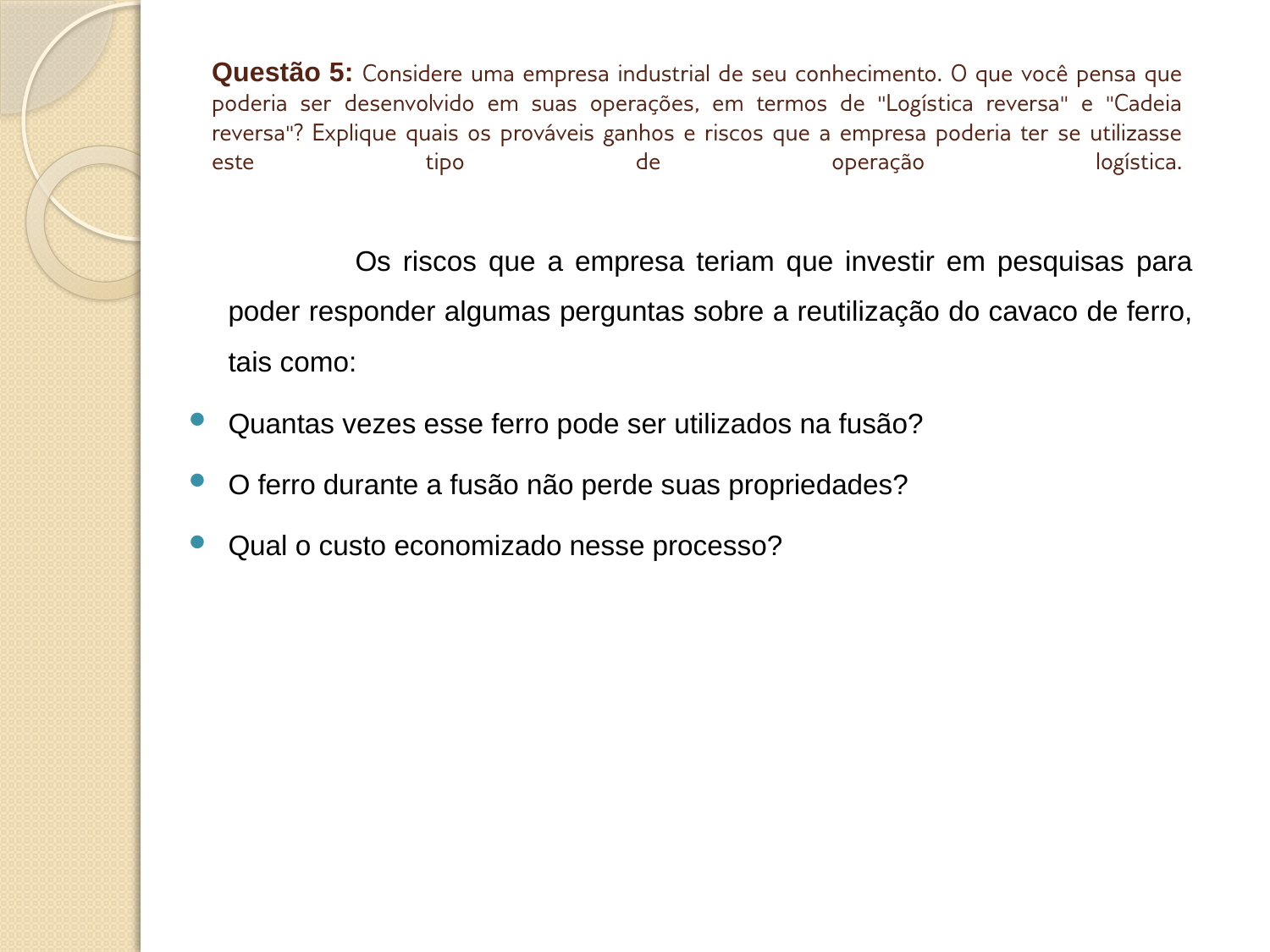

# Questão 5: Considere uma empresa industrial de seu conhecimento. O que você pensa que poderia ser desenvolvido em suas operações, em termos de "Logística reversa" e "Cadeia reversa"? Explique quais os prováveis ganhos e riscos que a empresa poderia ter se utilizasse este tipo de operação logística.
		Os riscos que a empresa teriam que investir em pesquisas para poder responder algumas perguntas sobre a reutilização do cavaco de ferro, tais como:
Quantas vezes esse ferro pode ser utilizados na fusão?
O ferro durante a fusão não perde suas propriedades?
Qual o custo economizado nesse processo?